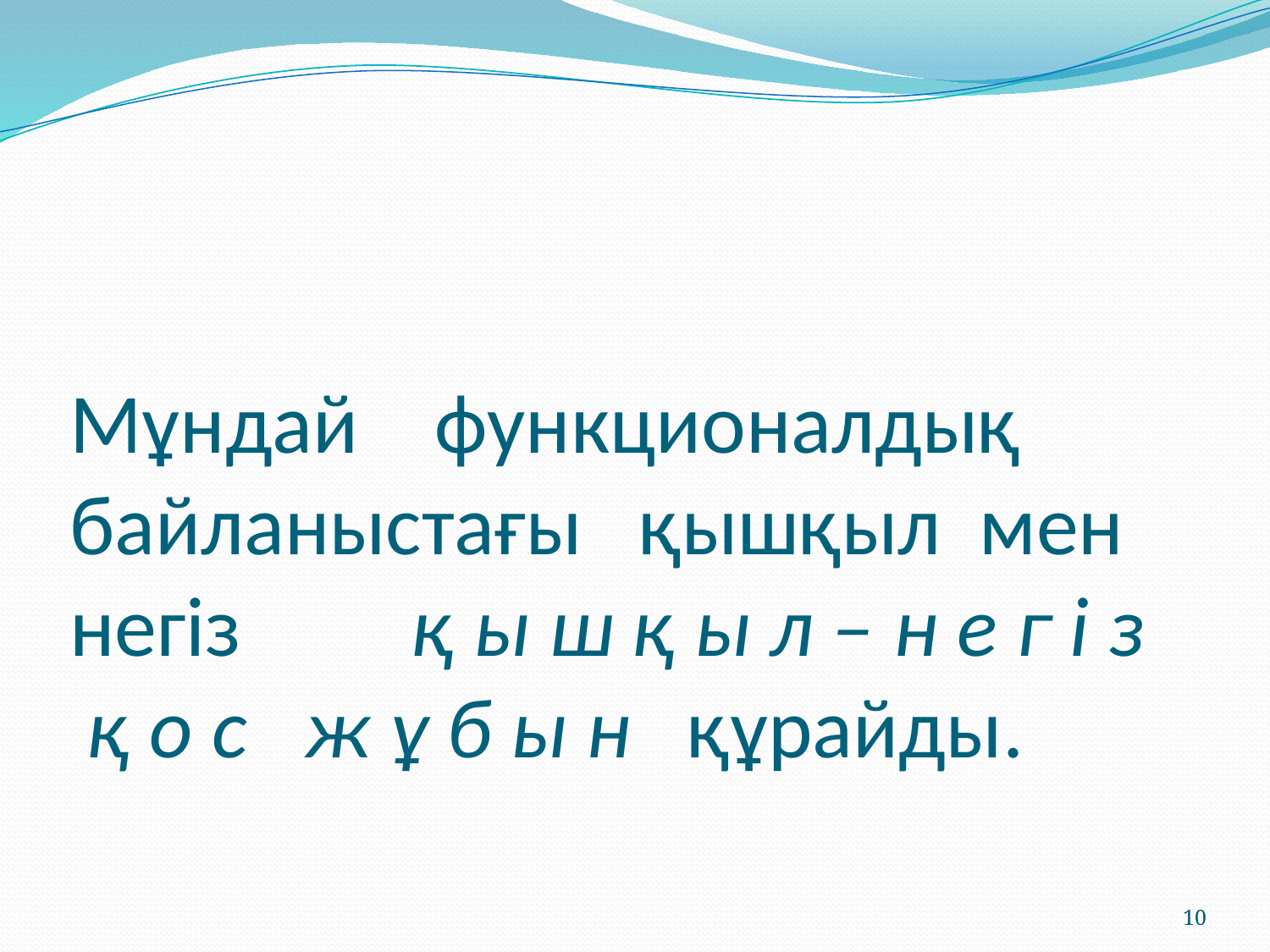

# Мұндай    функционалдық    байланыстағы   қышқыл  мен  негіз         қ ы ш қ ы л – н е г і з      қ о с   ж ұ б ы н   құрайды.
10